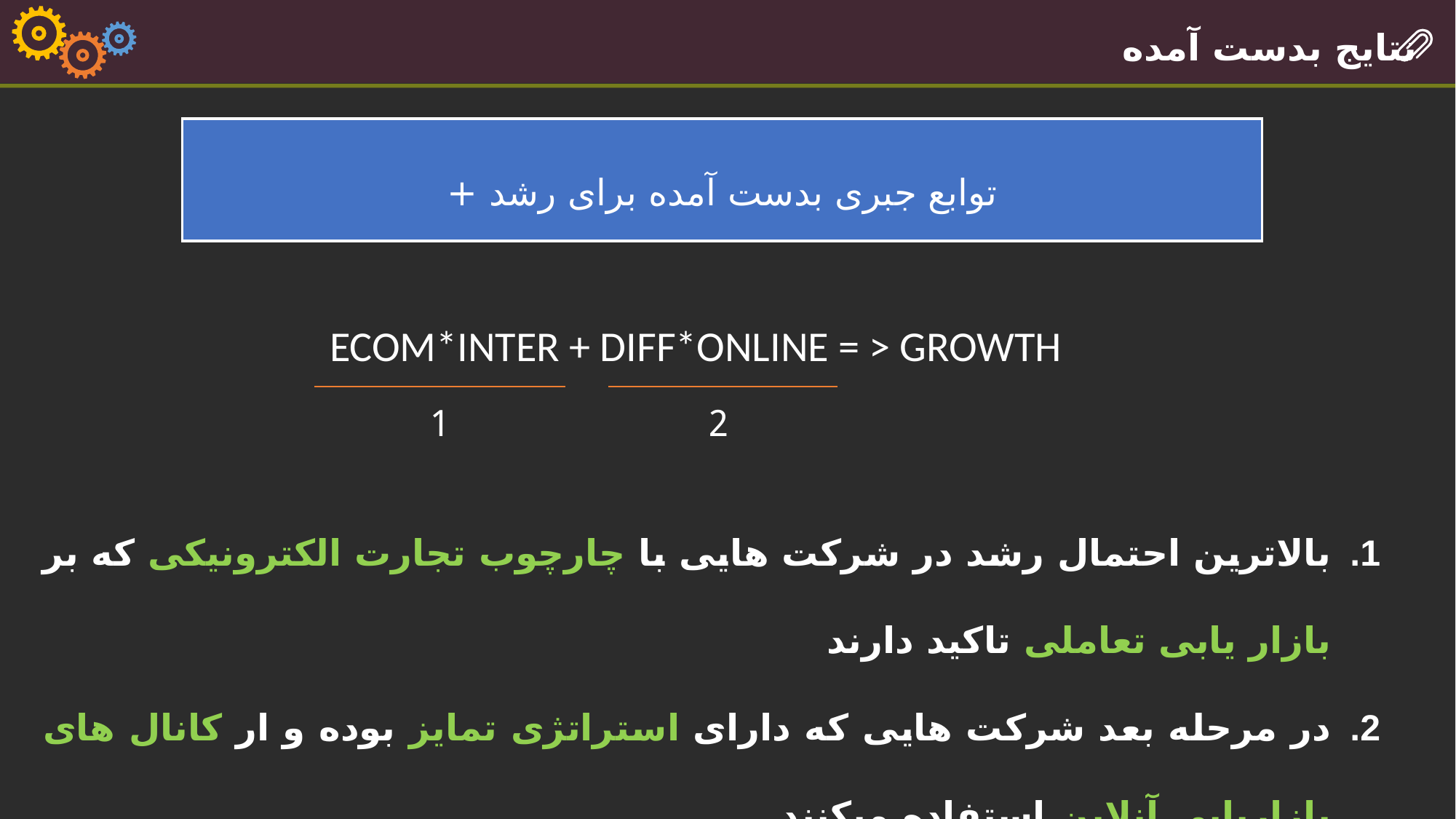

نتایج بدست آمده

توابع جبری بدست آمده برای رشد +
ECOM*INTER + DIFF*ONLINE = > GROWTH
1
2
بالاترین احتمال رشد در شرکت هایی با چارچوب تجارت الکترونیکی که بر بازار یابی تعاملی تاکید دارند
در مرحله بعد شرکت هایی که دارای استراتژی تمایز بوده و ار کانال های بازاریابی آنلاین استفاده میکنند